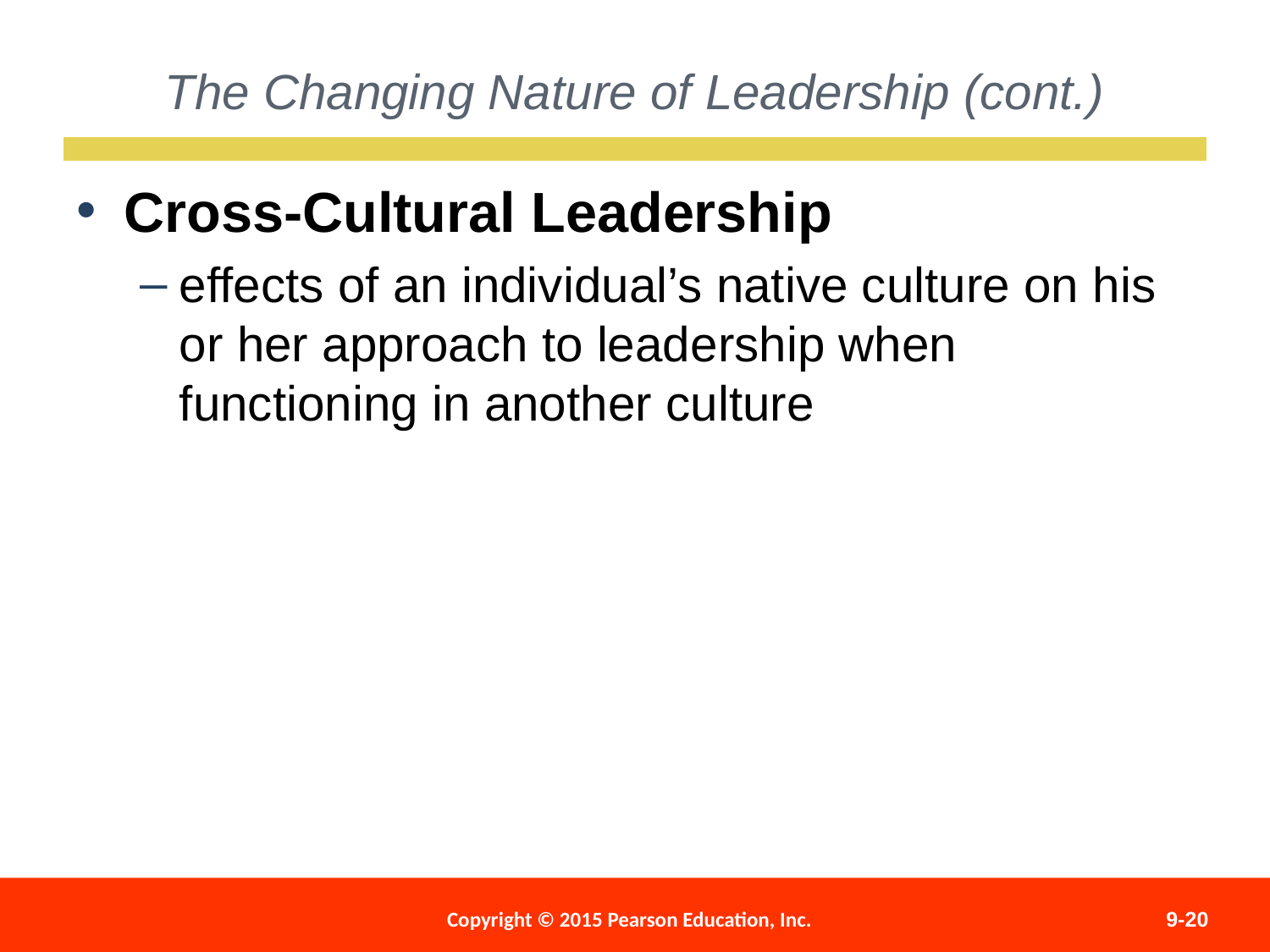

The Changing Nature of Leadership (cont.)
Cross-Cultural Leadership
effects of an individual’s native culture on his or her approach to leadership when functioning in another culture